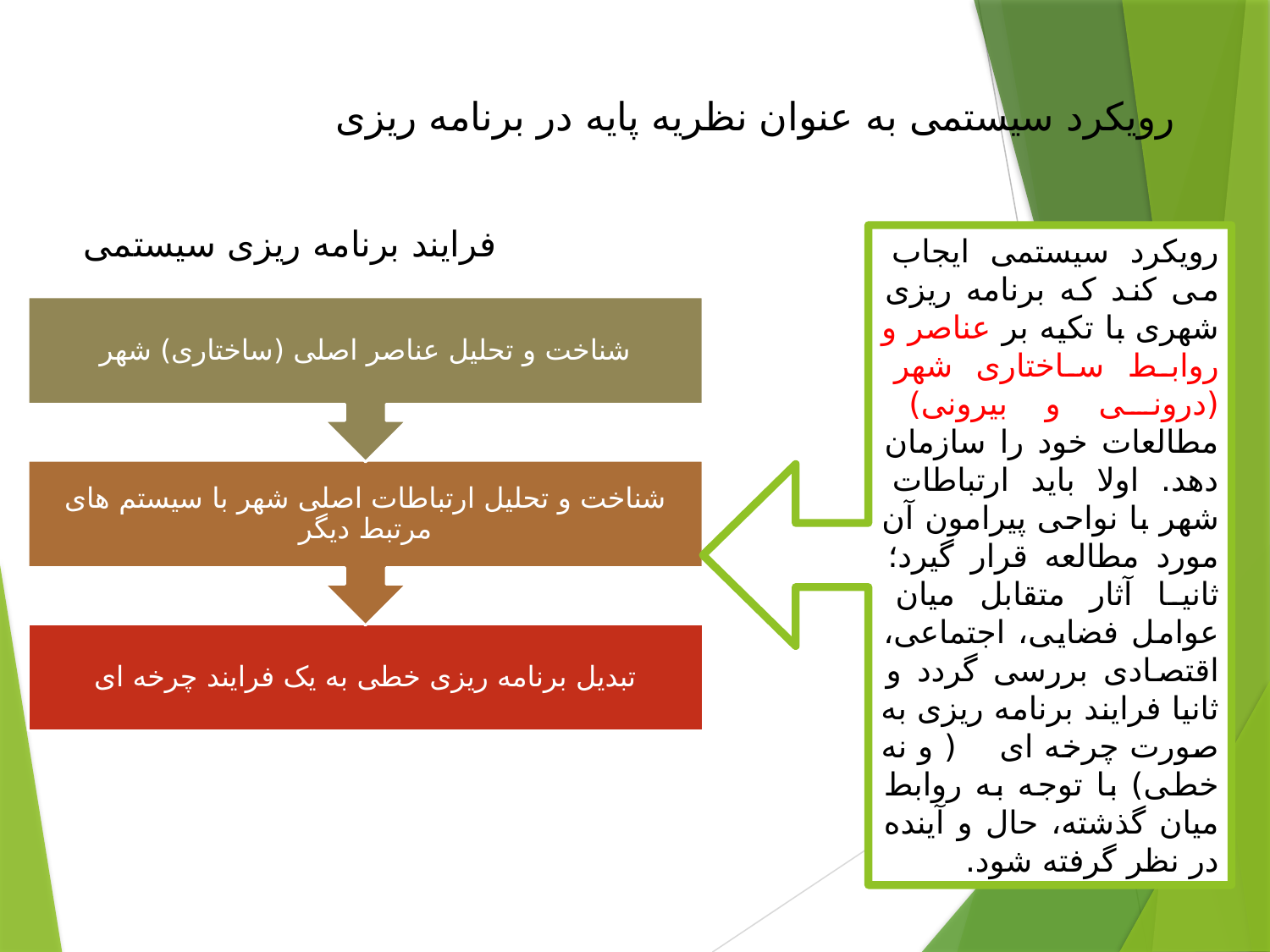

رویکرد سیستمی به عنوان نظریه پایه در برنامه ریزی
فرایند برنامه ریزی سیستمی
رویکرد سیستمی ایجاب می کند که برنامه ریزی شهری با تکیه بر عناصر و روابط ساختاری شهر (درونی و بیرونی) مطالعات خود را سازمان دهد. اولا باید ارتباطات شهر با نواحی پیرامون آن مورد مطالعه قرار گیرد؛ ثانیا آثار متقابل میان عوامل فضایی، اجتماعی، اقتصادی بررسی گردد و ثانیا فرایند برنامه ریزی به صورت چرخه ای    ( و نه خطی) با توجه به روابط میان گذشته، حال و آینده در نظر گرفته شود.
تبدیل برنامه ریزی خطی به یک فرایند چرخه ای
شناخت و تحلیل ارتباطات اصلی شهر با سیستم های مرتبط دیگر
شناخت و تحلیل عناصر اصلی (ساختاری) شهر